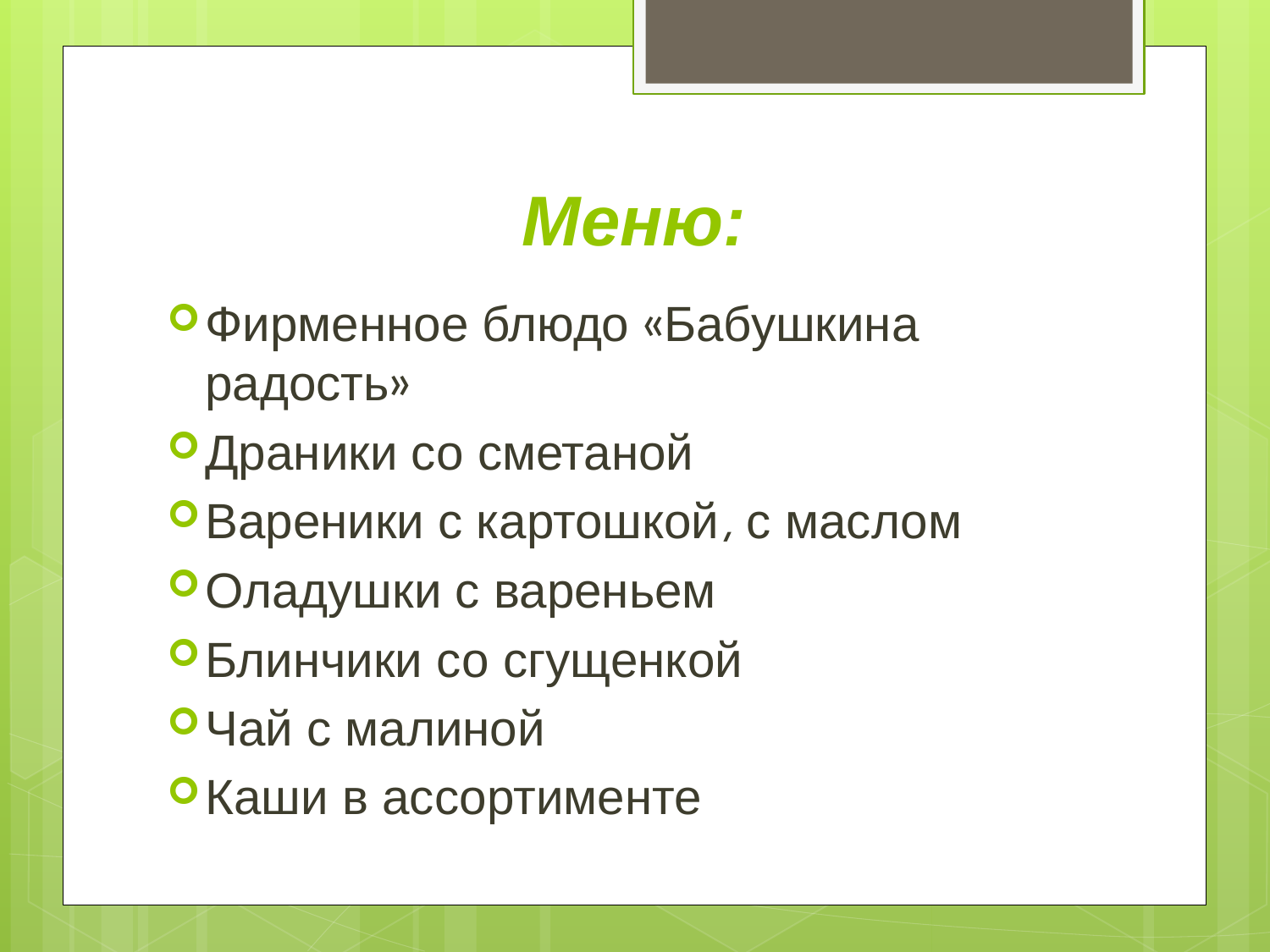

# Меню:
Фирменное блюдо «Бабушкина радость»
Драники со сметаной
Вареники с картошкой, с маслом
Оладушки с вареньем
Блинчики со сгущенкой
Чай с малиной
Каши в ассортименте